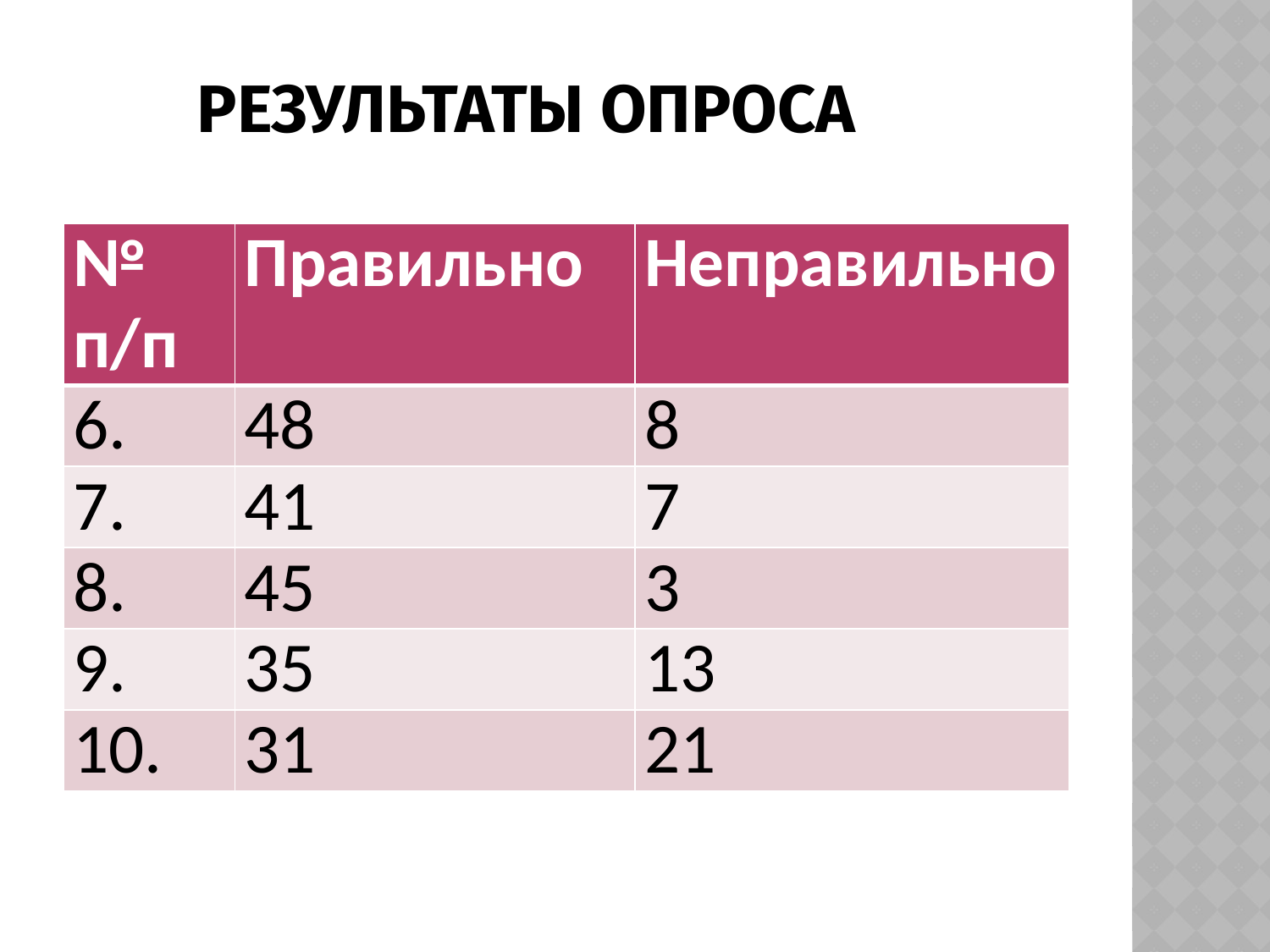

# Результаты опроса
| № п/п | Правильно | Неправильно |
| --- | --- | --- |
| 6. | 48 | 8 |
| 7. | 41 | 7 |
| 8. | 45 | 3 |
| 9. | 35 | 13 |
| 10. | 31 | 21 |